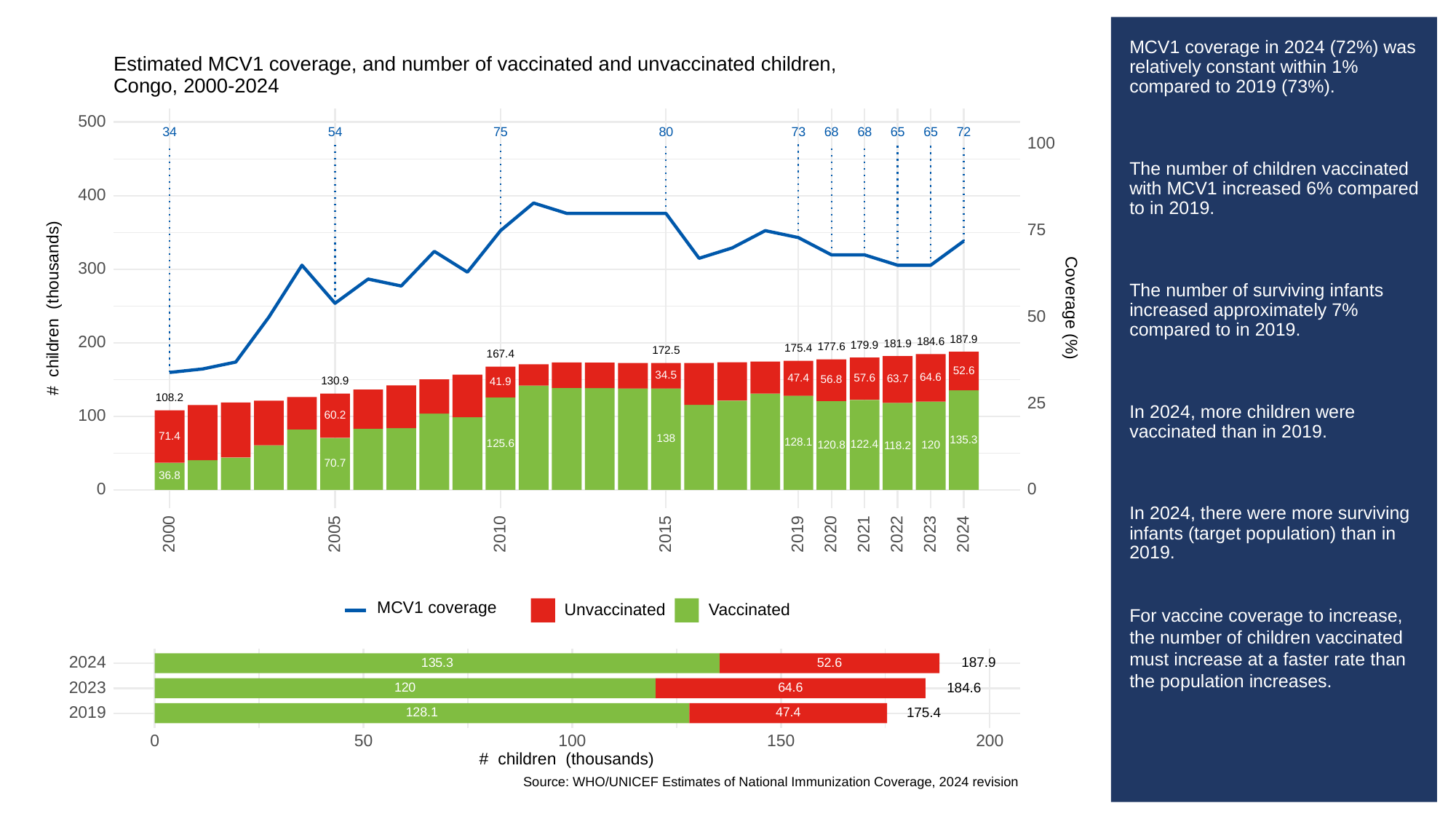

# MCV1 coverage in 2024 (72%) was relatively constant within 1% compared to 2019 (73%).

The number of children vaccinated with MCV1 increased 6% compared to in 2019.

The number of surviving infants increased approximately 7% compared to in 2019.

In 2024, more children were vaccinated than in 2019.

In 2024, there were more surviving infants (target population) than in 2019.

For vaccine coverage to increase, the number of children vaccinated must increase at a faster rate than the population increases.

Estimated MCV1 coverage, and number of vaccinated and unvaccinated children,
Congo, 2000-2024

500

34
73
80
68
68
65
65
54
75
72
100

400

75

300

#  children  (thousands)
Coverage (%)

50
187.9
200
184.6
181.9
179.9

177.6
175.4
172.5
167.4

52.6
34.5
64.6
47.4
57.6

63.7
56.8
130.9
41.9

108.2

25

100

60.2

71.4
138
135.3

128.1
125.6
122.4
120.8
120
118.2

70.7

36.8
0
0

2023
2000
2005
2010
2015
2019
2020
2021
2022
2024

MCV1 coverage
Unvaccinated
Vaccinated

2024
187.9
135.3
52.6

2023
184.6
120
64.6

2019
175.4
128.1
47.4

0
50
100
150
200
#  children  (thousands)
Source: WHO/UNICEF Estimates of National Immunization Coverage, 2024 revision